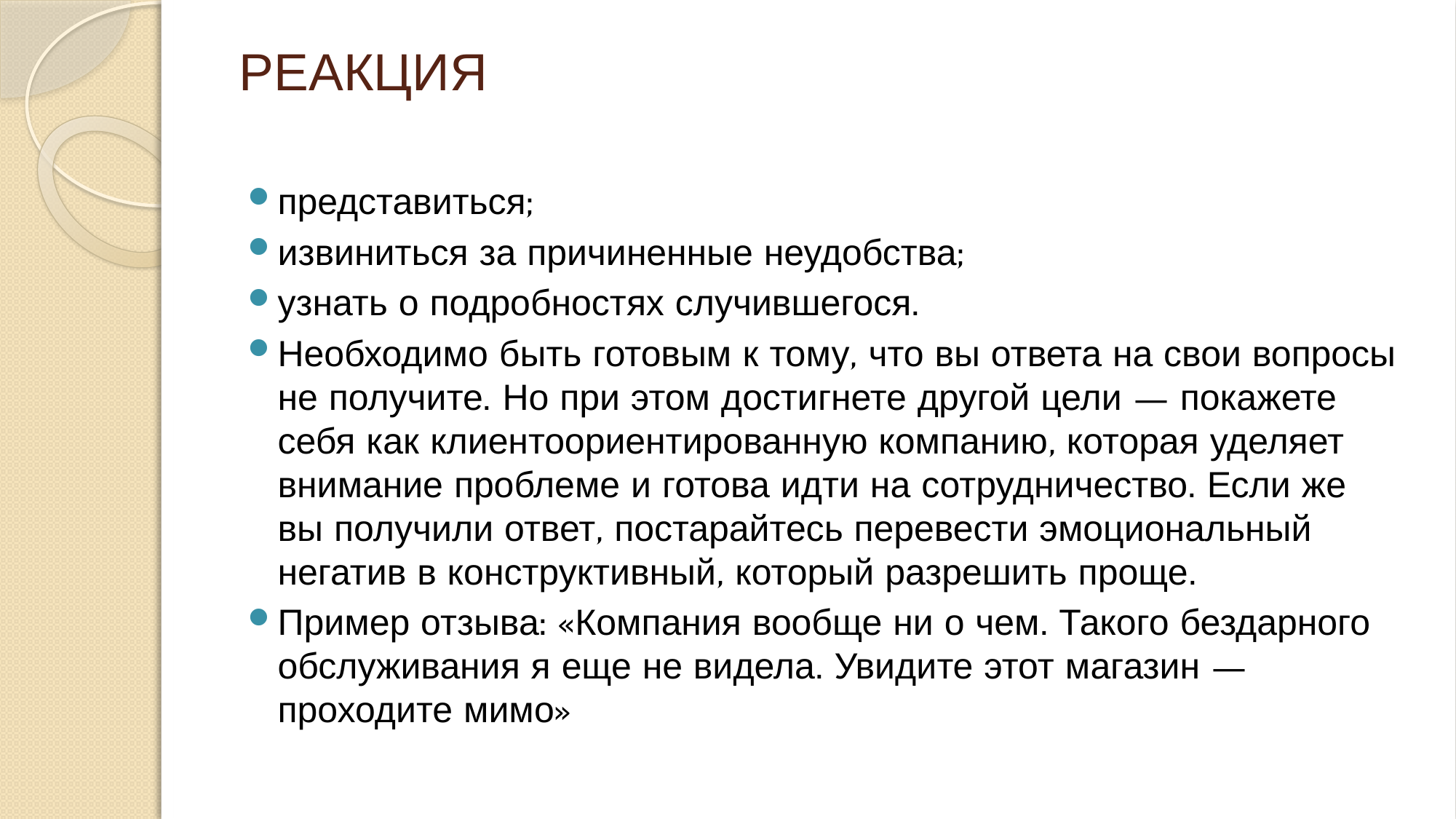

# РЕАКЦИЯ
представиться;
извиниться за причиненные неудобства;
узнать о подробностях случившегося.
Необходимо быть готовым к тому, что вы ответа на свои вопросы не получите. Но при этом достигнете другой цели — покажете себя как клиентоориентированную компанию, которая уделяет внимание проблеме и готова идти на сотрудничество. Если же вы получили ответ, постарайтесь перевести эмоциональный негатив в конструктивный, который разрешить проще.
Пример отзыва: «Компания вообще ни о чем. Такого бездарного обслуживания я еще не видела. Увидите этот магазин — проходите мимо»